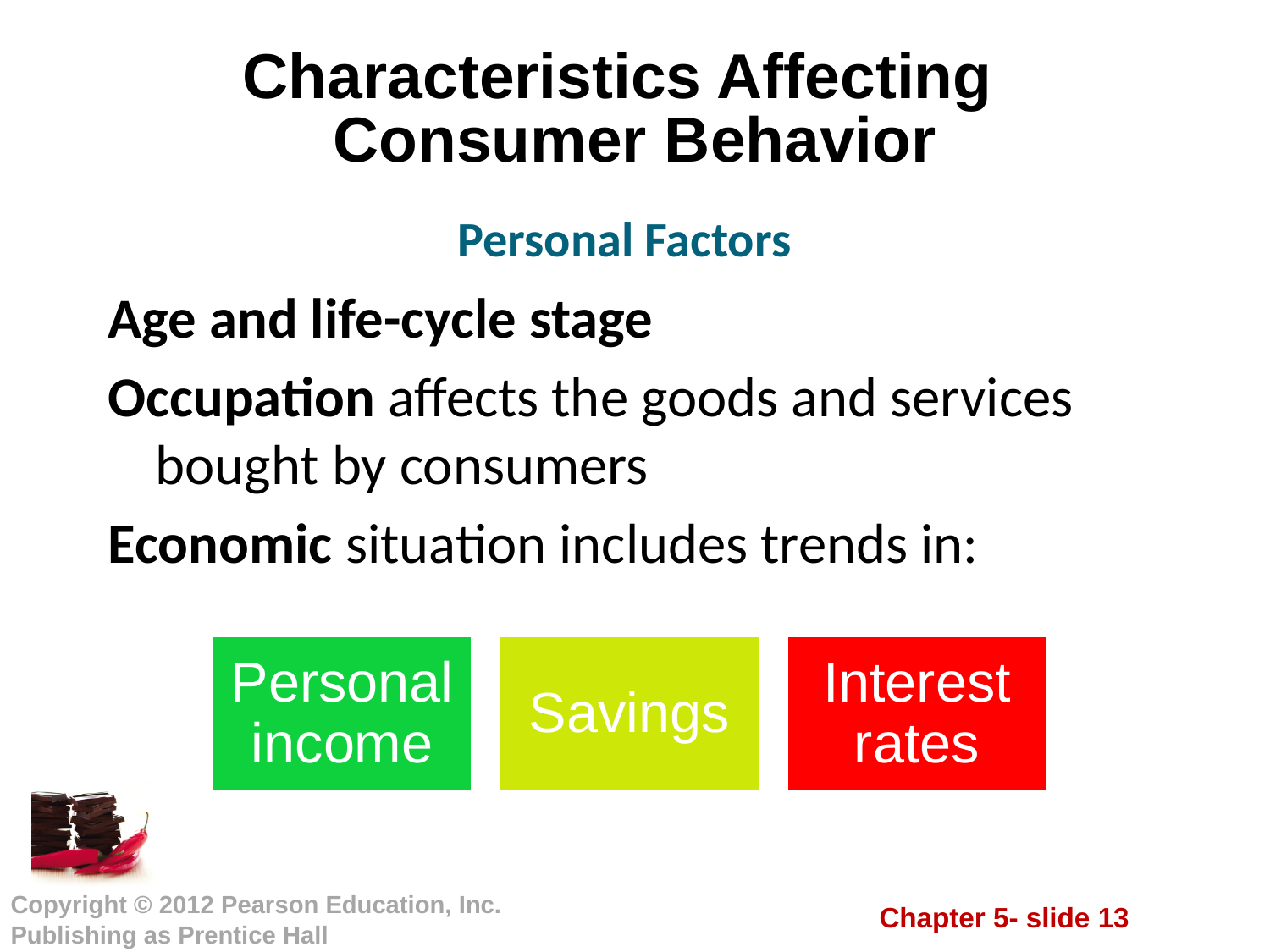

# Characteristics Affecting   Consumer Behavior
Personal Factors

Age and life-cycle stage
Occupation affects the goods and services bought by consumers
Economic situation includes trends in:

Personal income
Savings
Interest rates